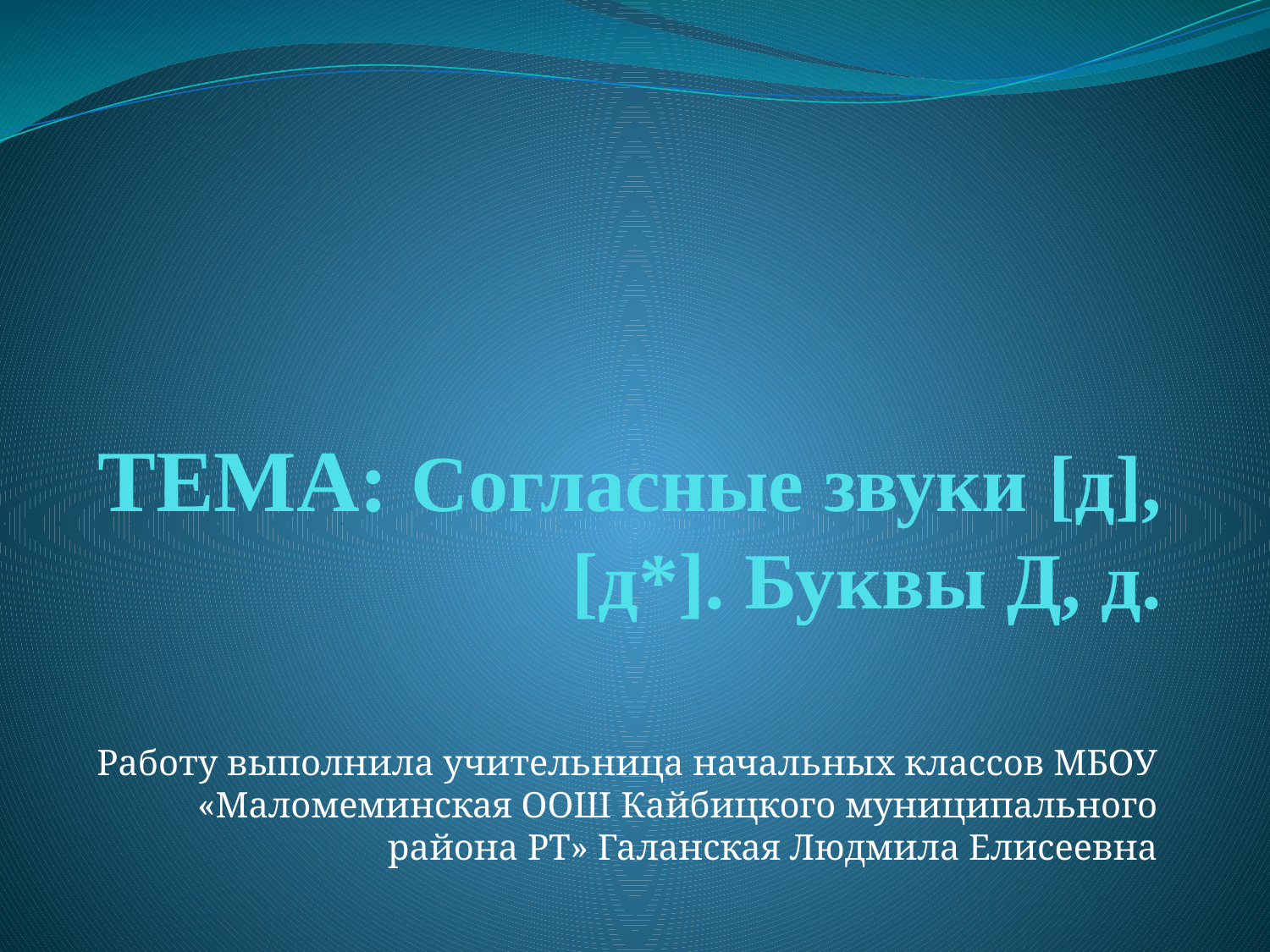

# ТЕМА: Согласные звуки [д], [д*]. Буквы Д, д.
Работу выполнила учительница начальных классов МБОУ «Маломеминская ООШ Кайбицкого муниципального района РТ» Галанская Людмила Елисеевна